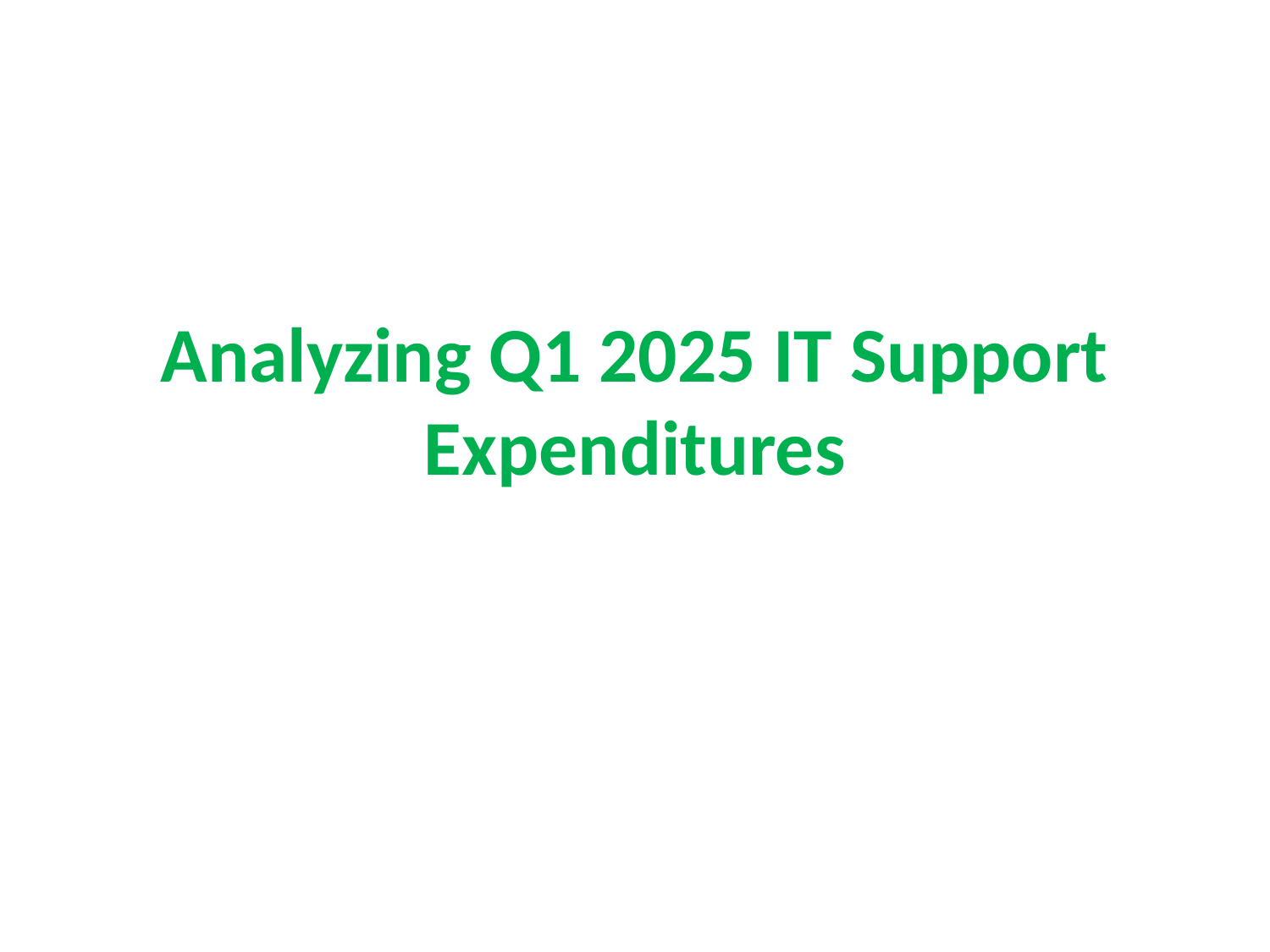

# Analyzing Q1 2025 IT Support Expenditures